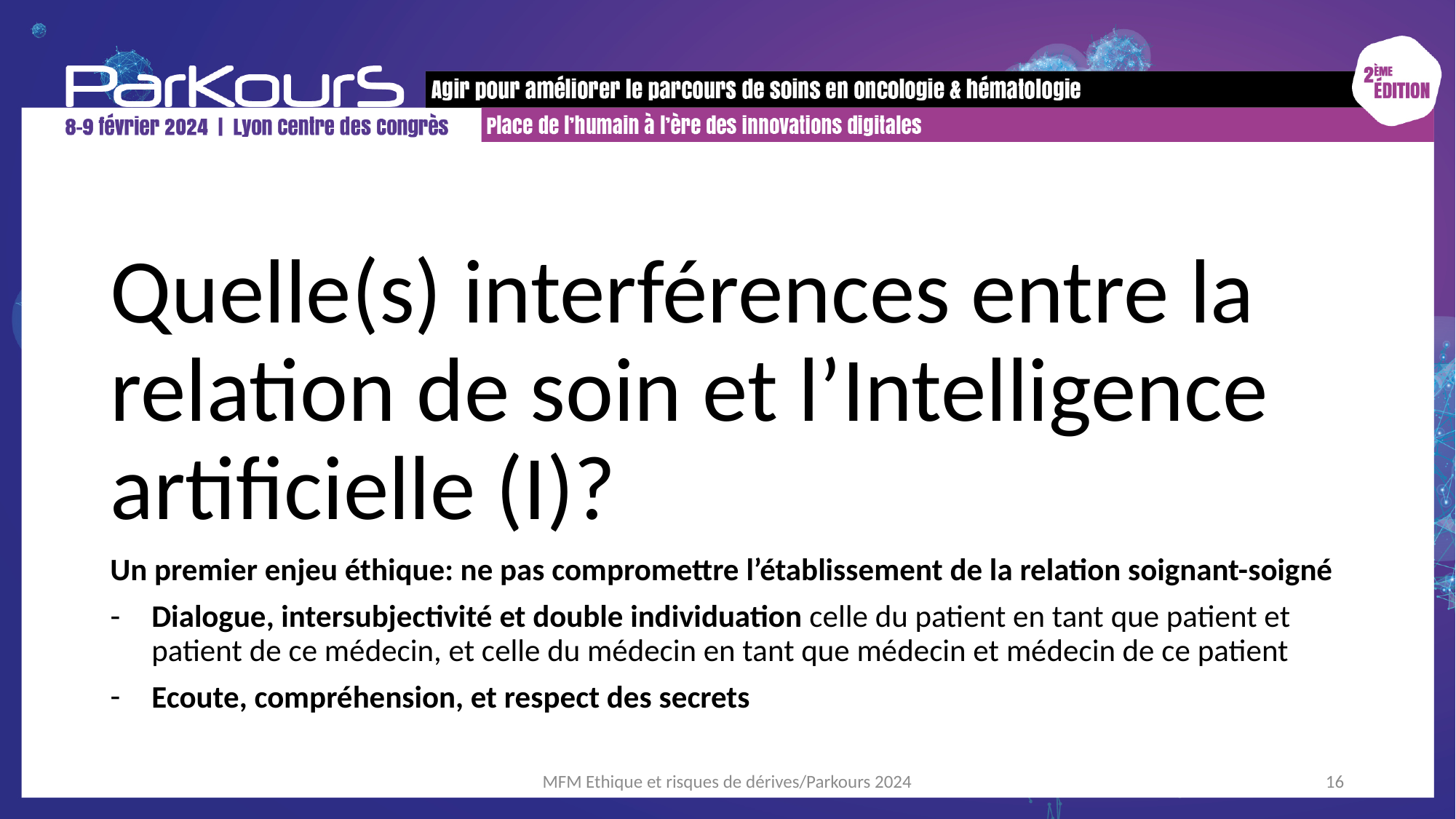

# Quelle(s) interférences entre la relation de soin et l’Intelligence artificielle (I)?
Un premier enjeu éthique: ne pas compromettre l’établissement de la relation soignant-soigné
Dialogue, intersubjectivité et double individuation celle du patient en tant que patient et patient de ce médecin, et celle du médecin en tant que médecin et médecin de ce patient
Ecoute, compréhension, et respect des secrets
MFM Ethique et risques de dérives/Parkours 2024
16